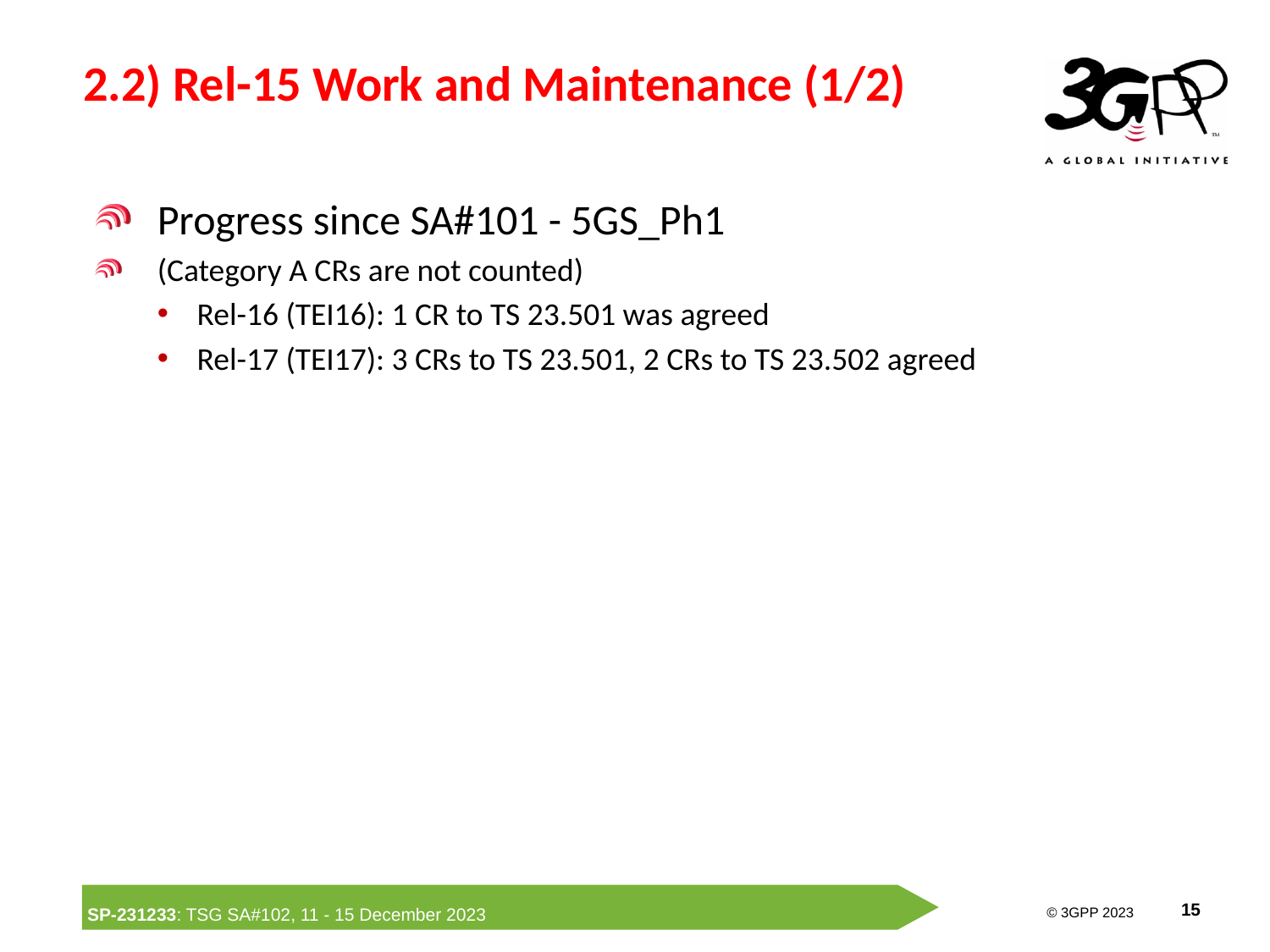

# 2.2) Rel-15 Work and Maintenance (1/2)
Progress since SA#101 - 5GS_Ph1
(Category A CRs are not counted)
Rel-16 (TEI16): 1 CR to TS 23.501 was agreed
Rel-17 (TEI17): 3 CRs to TS 23.501, 2 CRs to TS 23.502 agreed